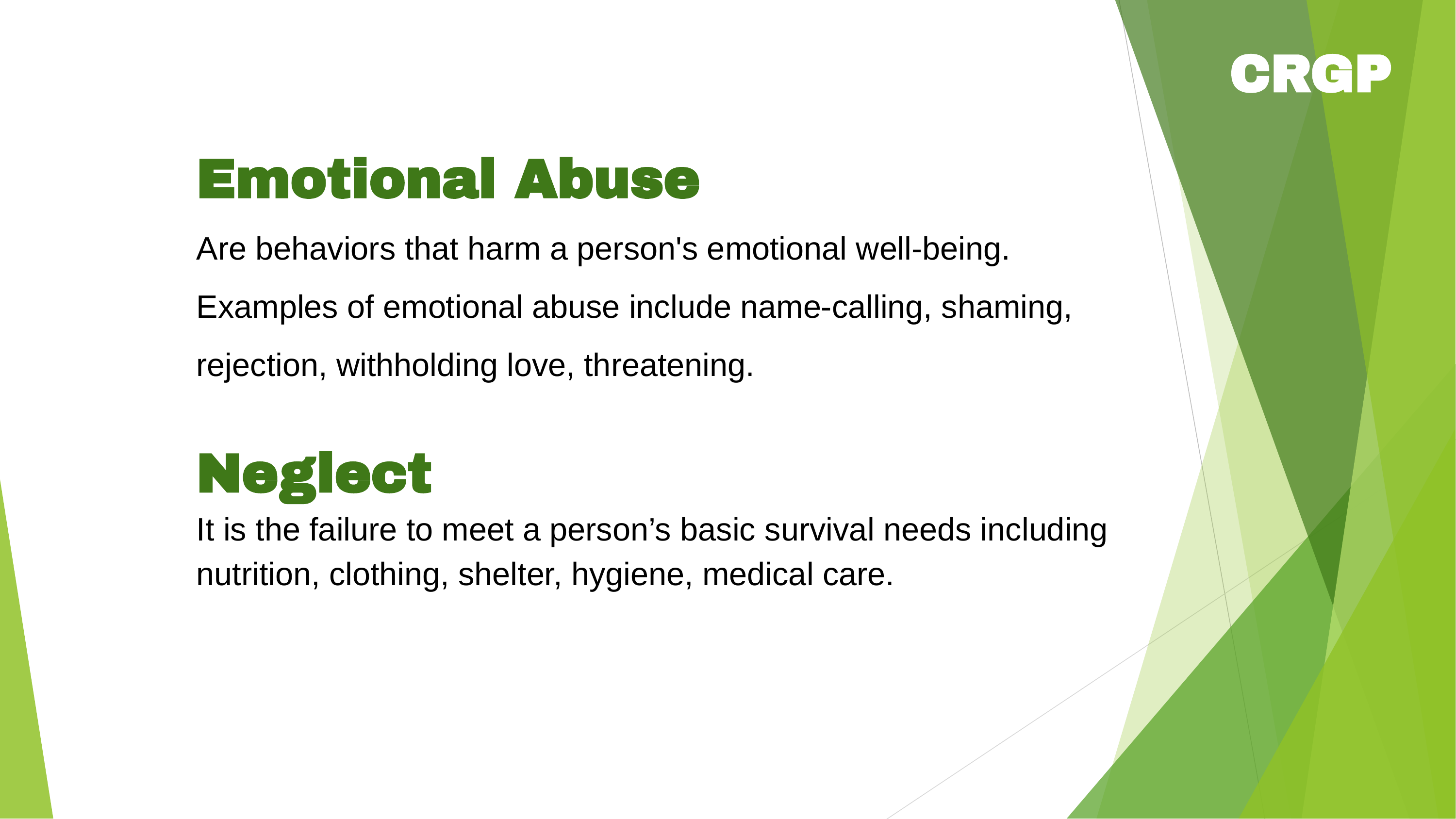

CRGP
Emotional Abuse
Are behaviors that harm a person's emotional well-being.
Examples of emotional abuse include name-calling, shaming, rejection, withholding love, threatening.

Neglect
It is the failure to meet a person’s basic survival needs including nutrition, clothing, shelter, hygiene, medical care.